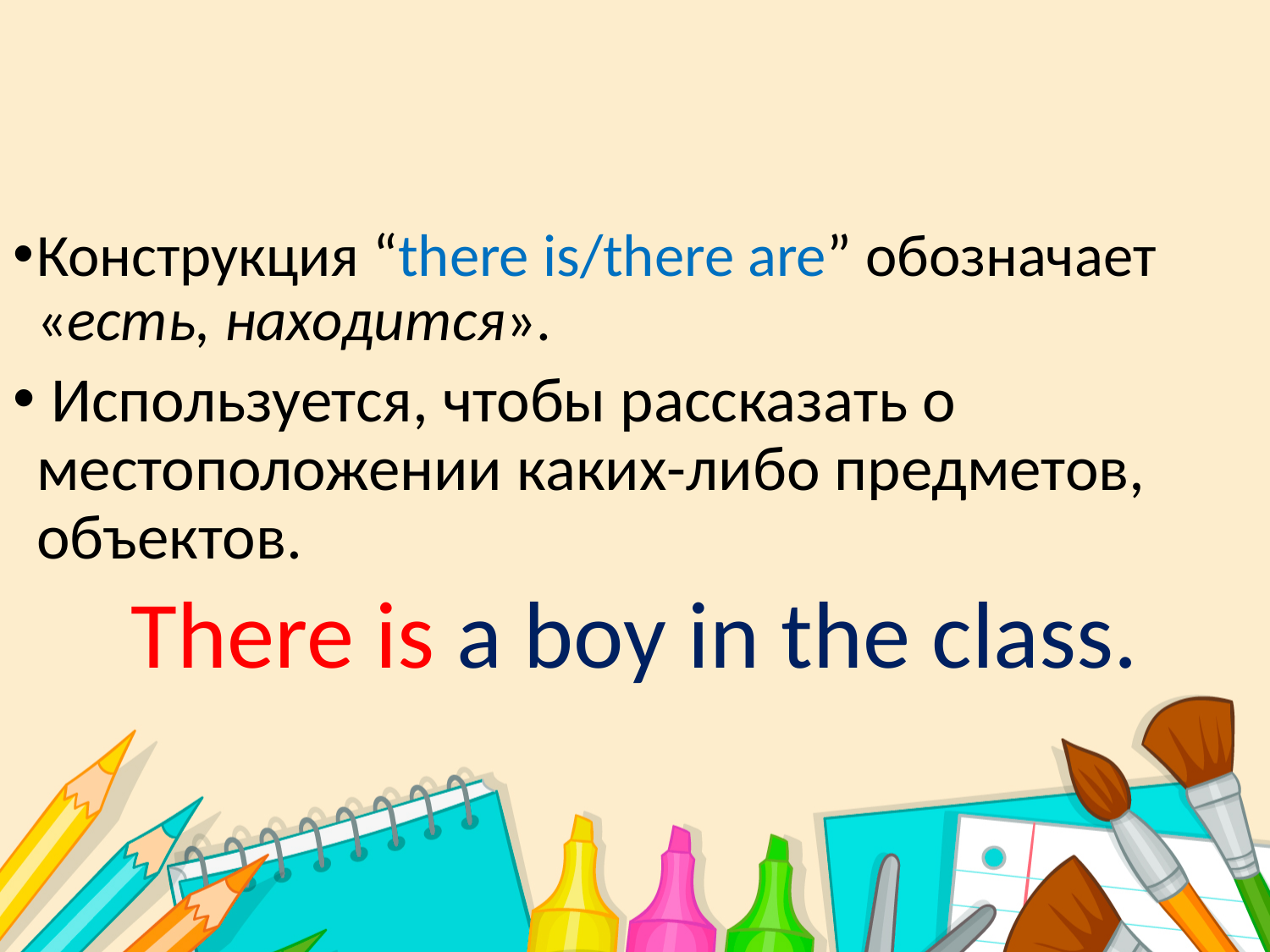

Конструкция “there is/there are” обозначает «есть, находится».
 Используется, чтобы рассказать о местоположении каких-либо предметов, объектов.
There is a boy in the class.